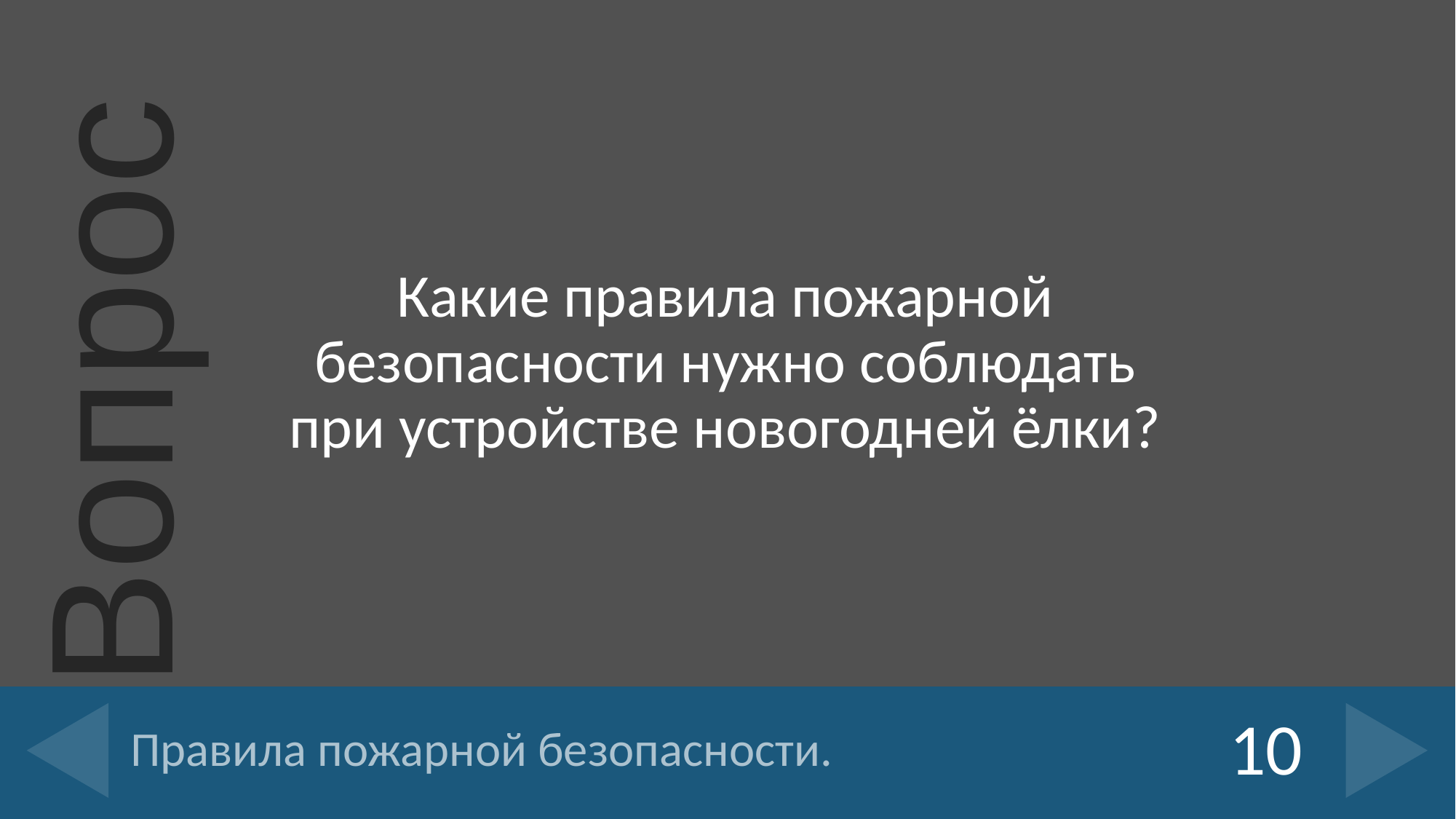

Какие правила пожарной безопасности нужно соблюдать при устройстве новогодней ёлки?
# Правила пожарной безопасности.
10